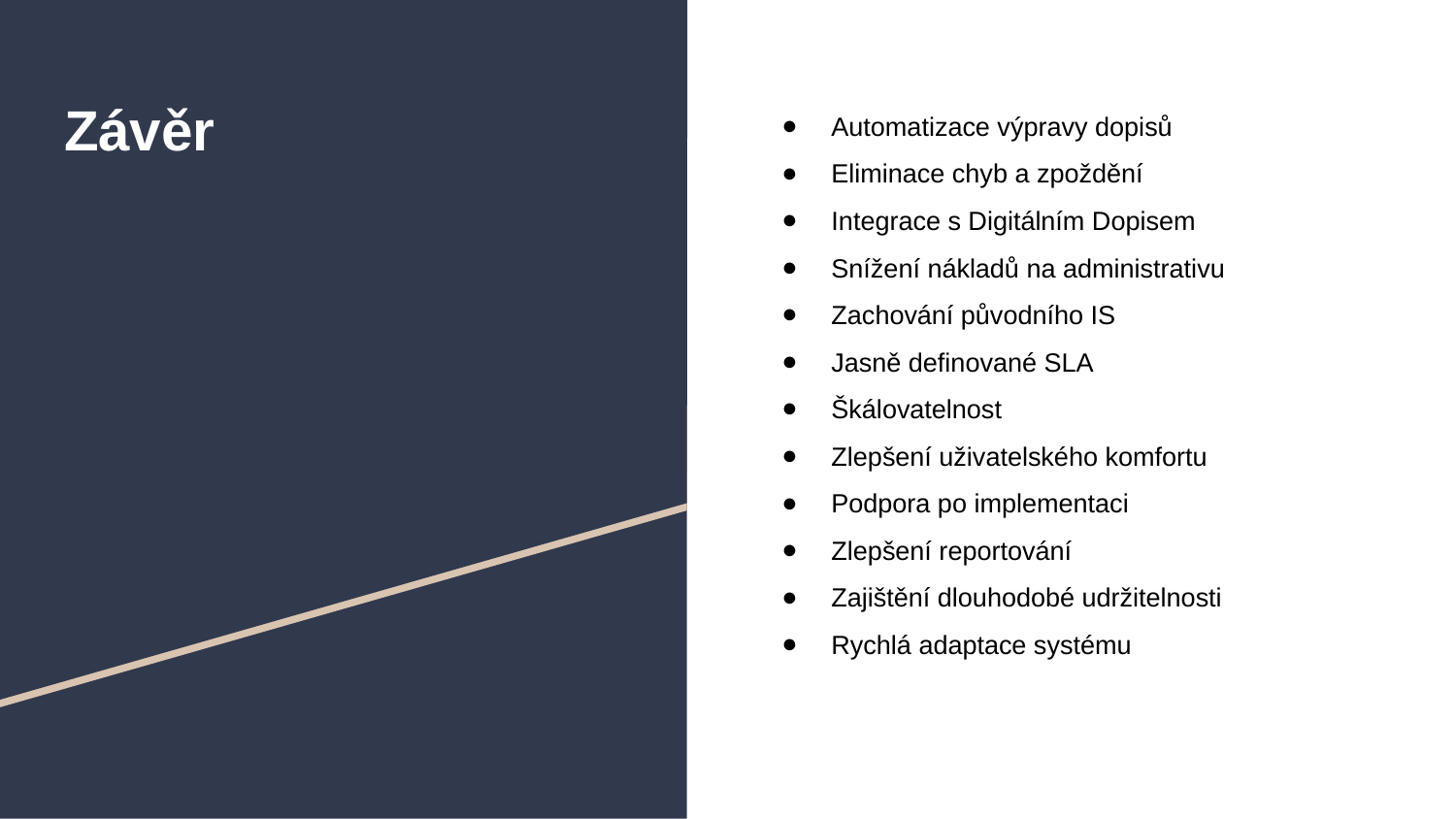

# Závěr
Automatizace výpravy dopisů
Eliminace chyb a zpoždění
Integrace s Digitálním Dopisem
Snížení nákladů na administrativu
Zachování původního IS
Jasně definované SLA
Škálovatelnost
Zlepšení uživatelského komfortu
Podpora po implementaci
Zlepšení reportování
Zajištění dlouhodobé udržitelnosti
Rychlá adaptace systému